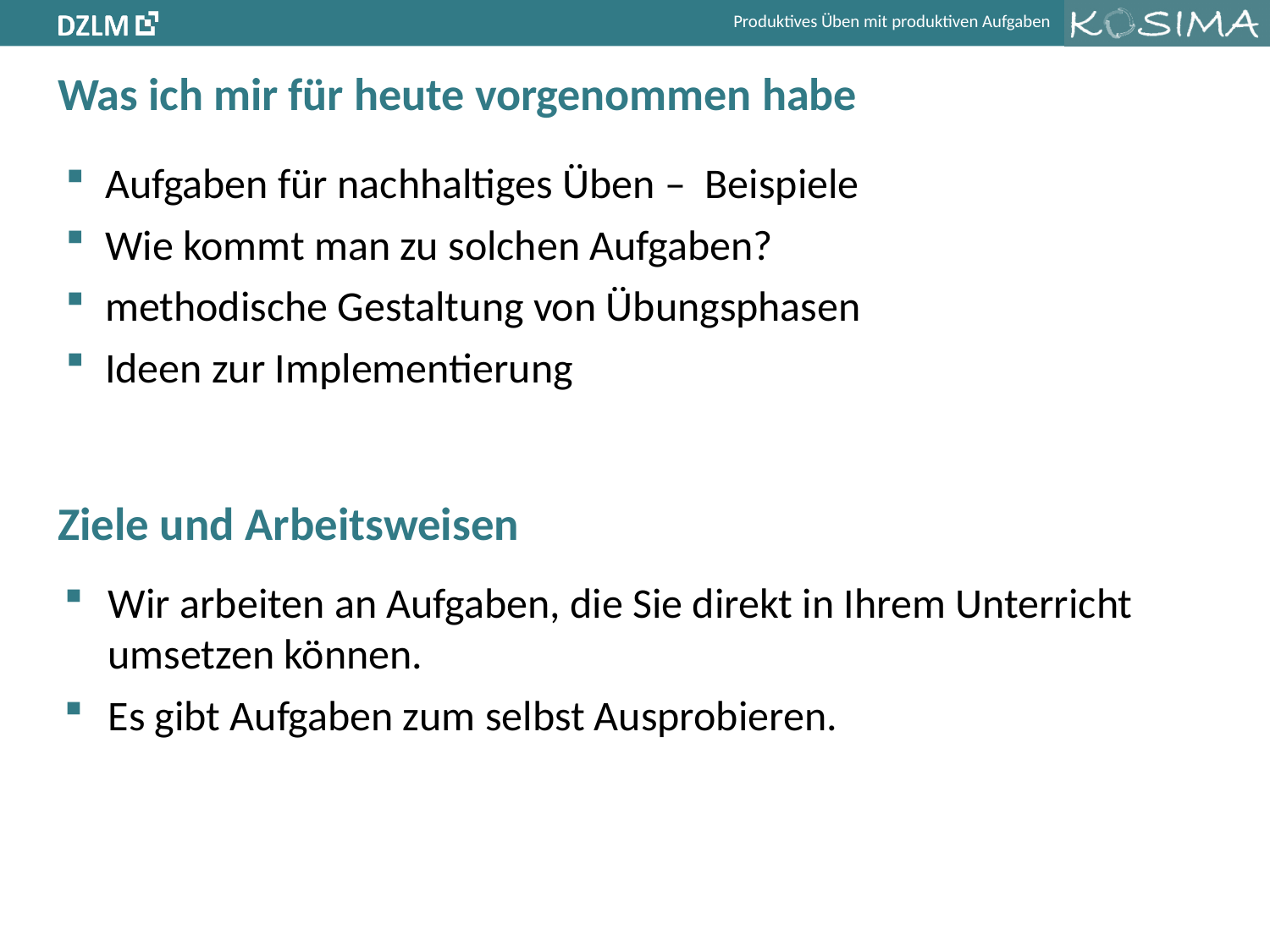

# Was ich mir für heute vorgenommen habe
Aufgaben für nachhaltiges Üben –  Beispiele
Wie kommt man zu solchen Aufgaben?
methodische Gestaltung von Übungsphasen
Ideen zur Implementierung

Ziele und Arbeitsweisen
Wir arbeiten an Aufgaben, die Sie direkt in Ihrem Unterricht umsetzen können.
Es gibt Aufgaben zum selbst Ausprobieren.